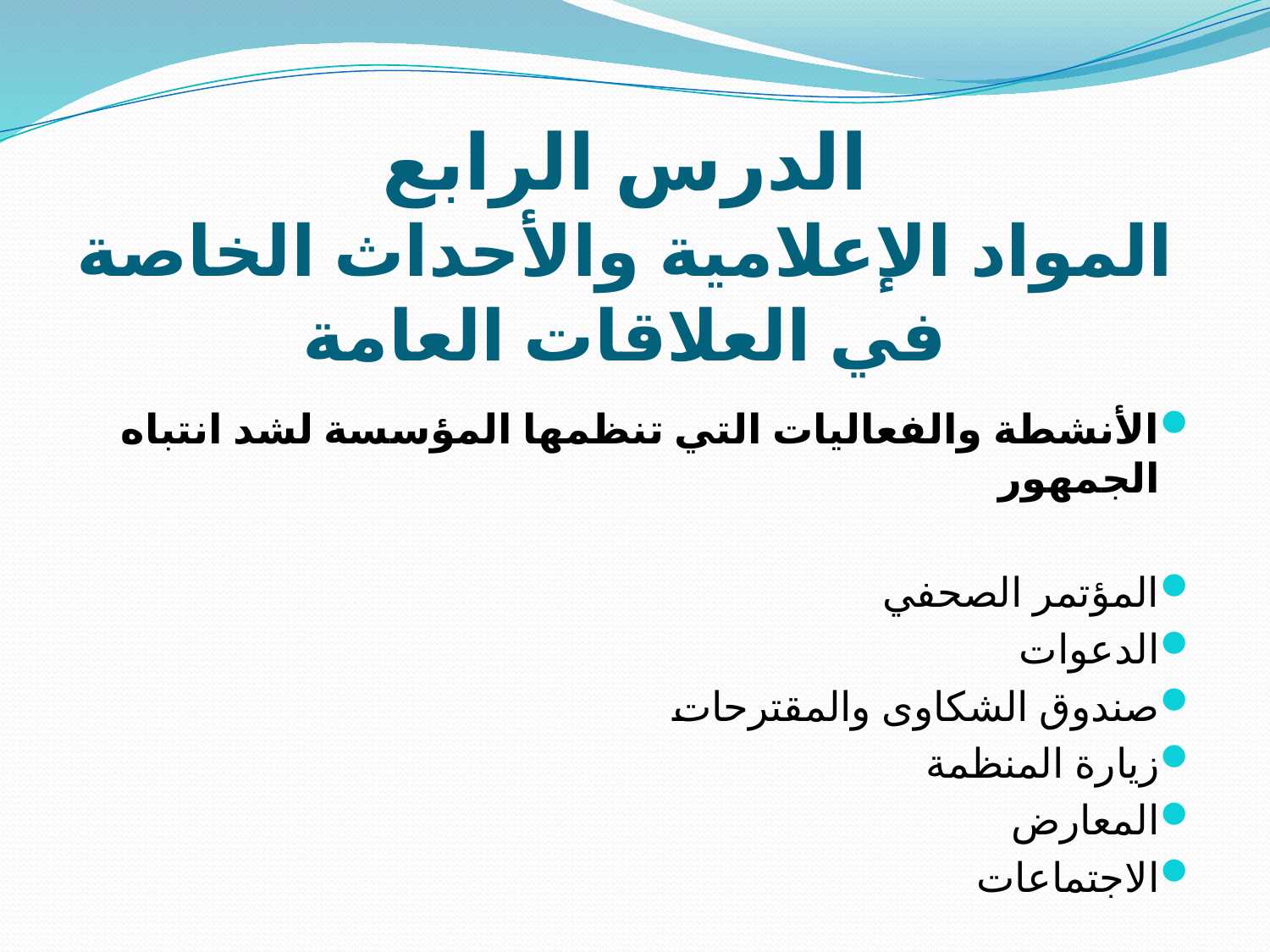

# الدرس الرابع المواد الإعلامية والأحداث الخاصة في العلاقات العامة
الأنشطة والفعاليات التي تنظمها المؤسسة لشد انتباه الجمهور

المؤتمر الصحفي
الدعوات
صندوق الشكاوى والمقترحات
زيارة المنظمة
المعارض
الاجتماعات